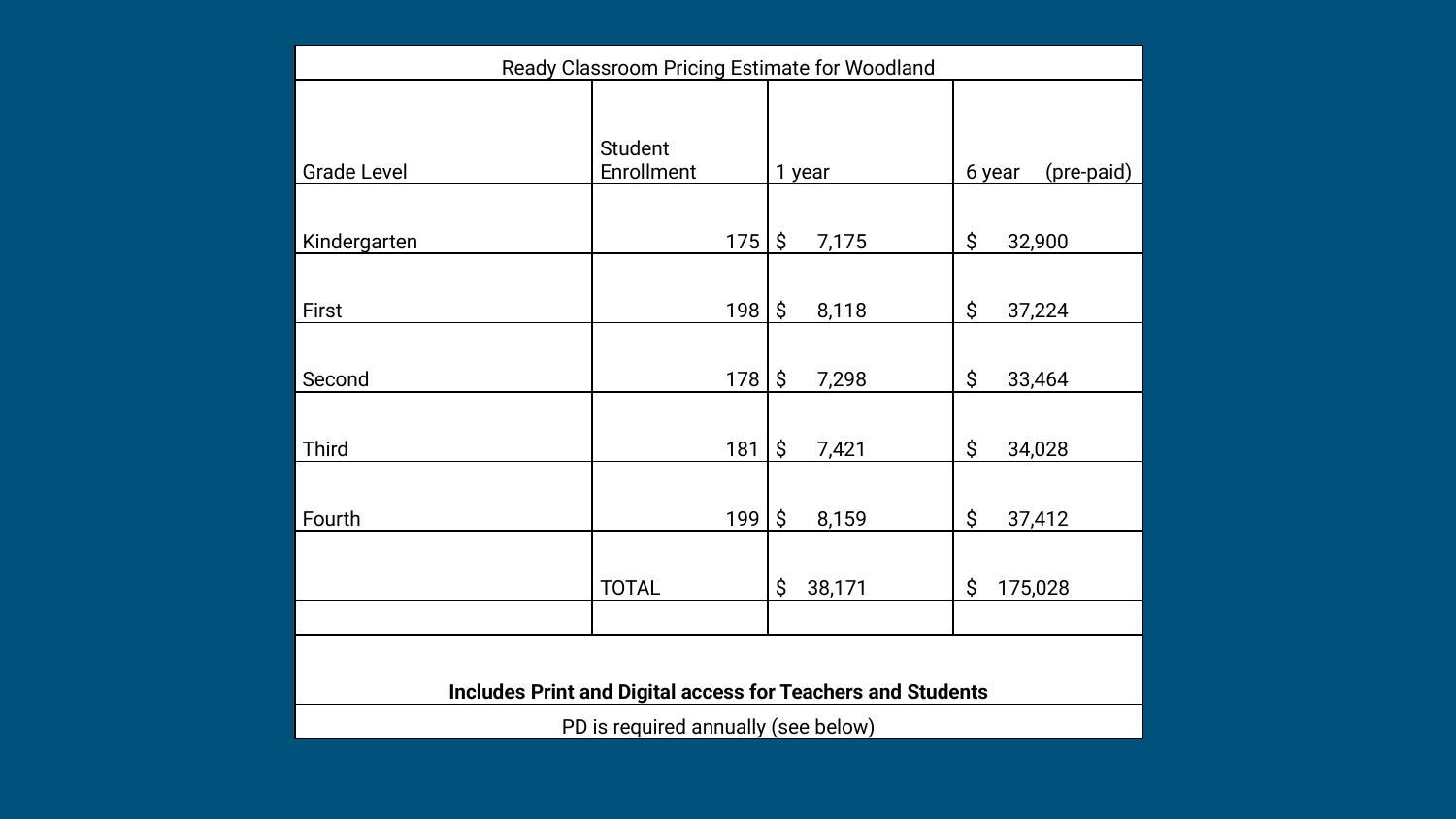

| Ready Classroom Pricing Estimate for Woodland |  |  |  |
| --- | --- | --- | --- |
| Grade Level | Student Enrollment | 1 year | 6 year     (pre-paid) |
| Kindergarten | 175 | $      7,175 | $      32,900 |
| First | 198 | $      8,118 | $      37,224 |
| Second | 178 | $      7,298 | $      33,464 |
| Third | 181 | $      7,421 | $      34,028 |
| Fourth | 199 | $      8,159 | $      37,412 |
|  | TOTAL | $    38,171 | $    175,028 |
|  |  |  |  |
| Includes Print and Digital access for Teachers and Students |  |  |  |
| PD is required annually (see below) |  |  |  |